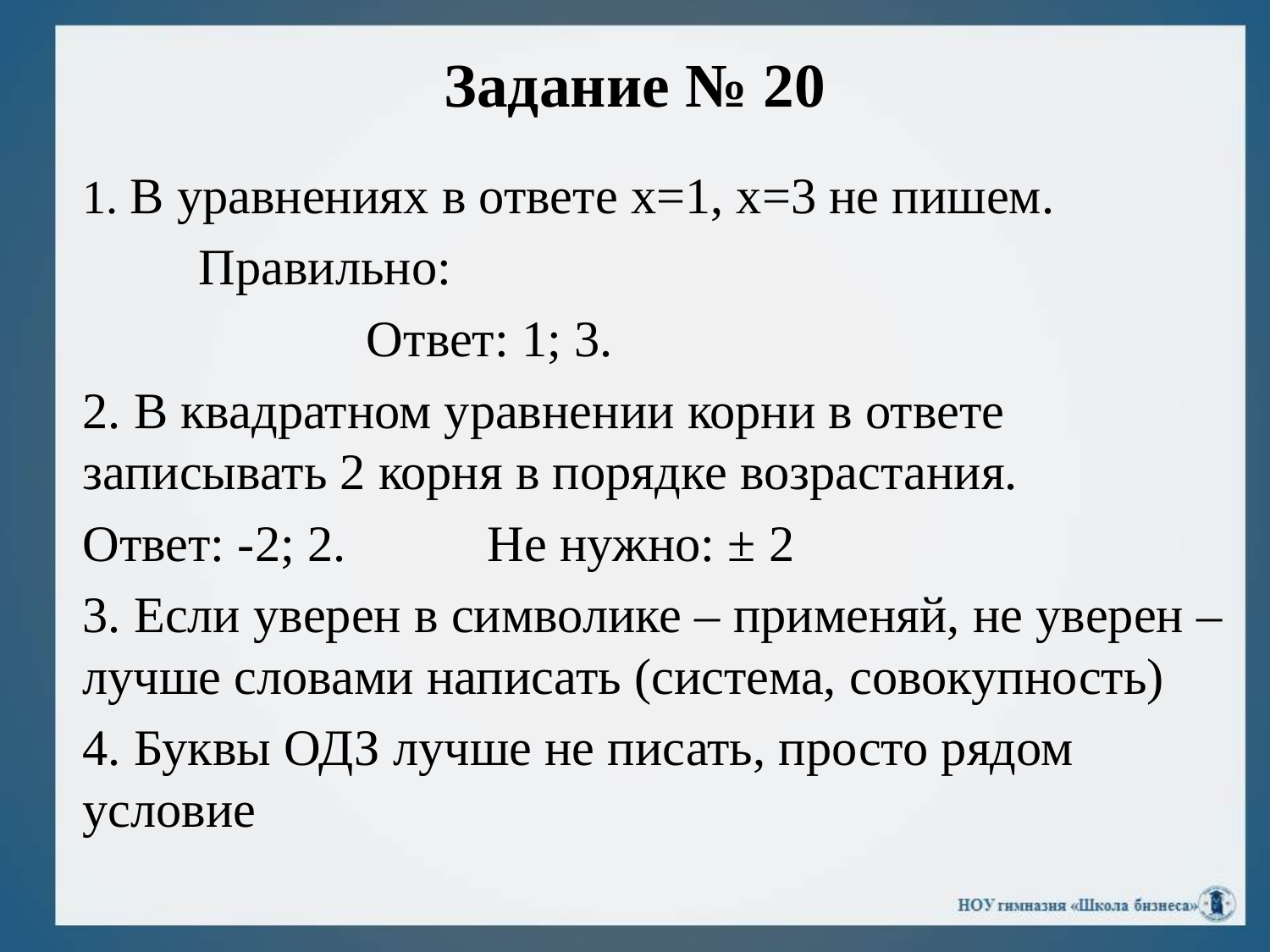

# Задание № 20
1. В уравнениях в ответе х=1, х=3 не пишем.
         Правильно:
                      Ответ: 1; 3.
2. В квадратном уравнении корни в ответе записывать 2 корня в порядке возрастания.
Ответ: -2; 2.           Не нужно: ± 2
3. Если уверен в символике – применяй, не уверен – лучше словами написать (система, совокупность)
4. Буквы ОДЗ лучше не писать, просто рядом условие